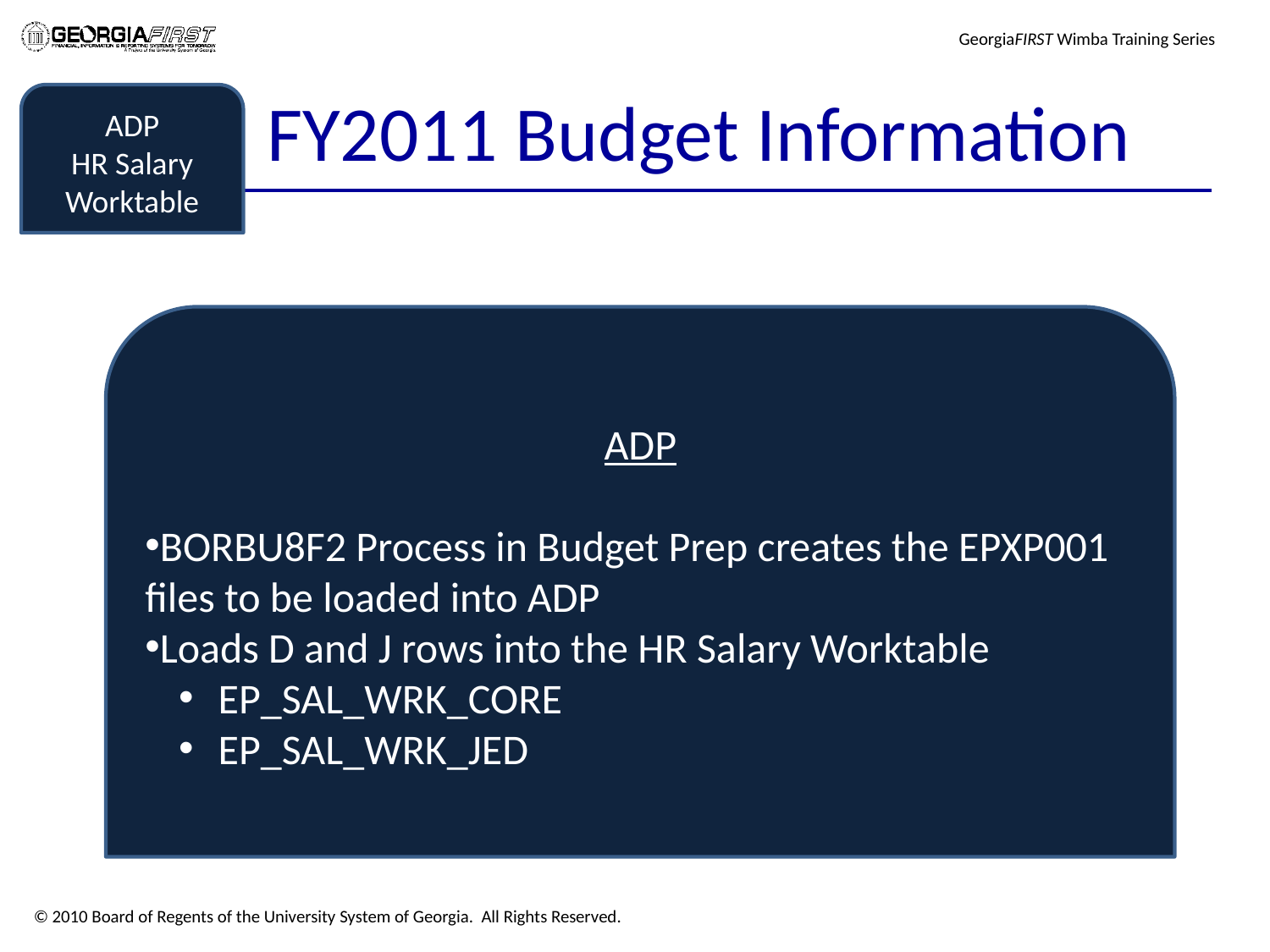

# FY2011 Budget Information
ADP
HR Salary Worktable
ADP

BORBU8F2 Process in Budget Prep creates the EPXP001 files to be loaded into ADP
Loads D and J rows into the HR Salary Worktable
 EP_SAL_WRK_CORE
 EP_SAL_WRK_JED